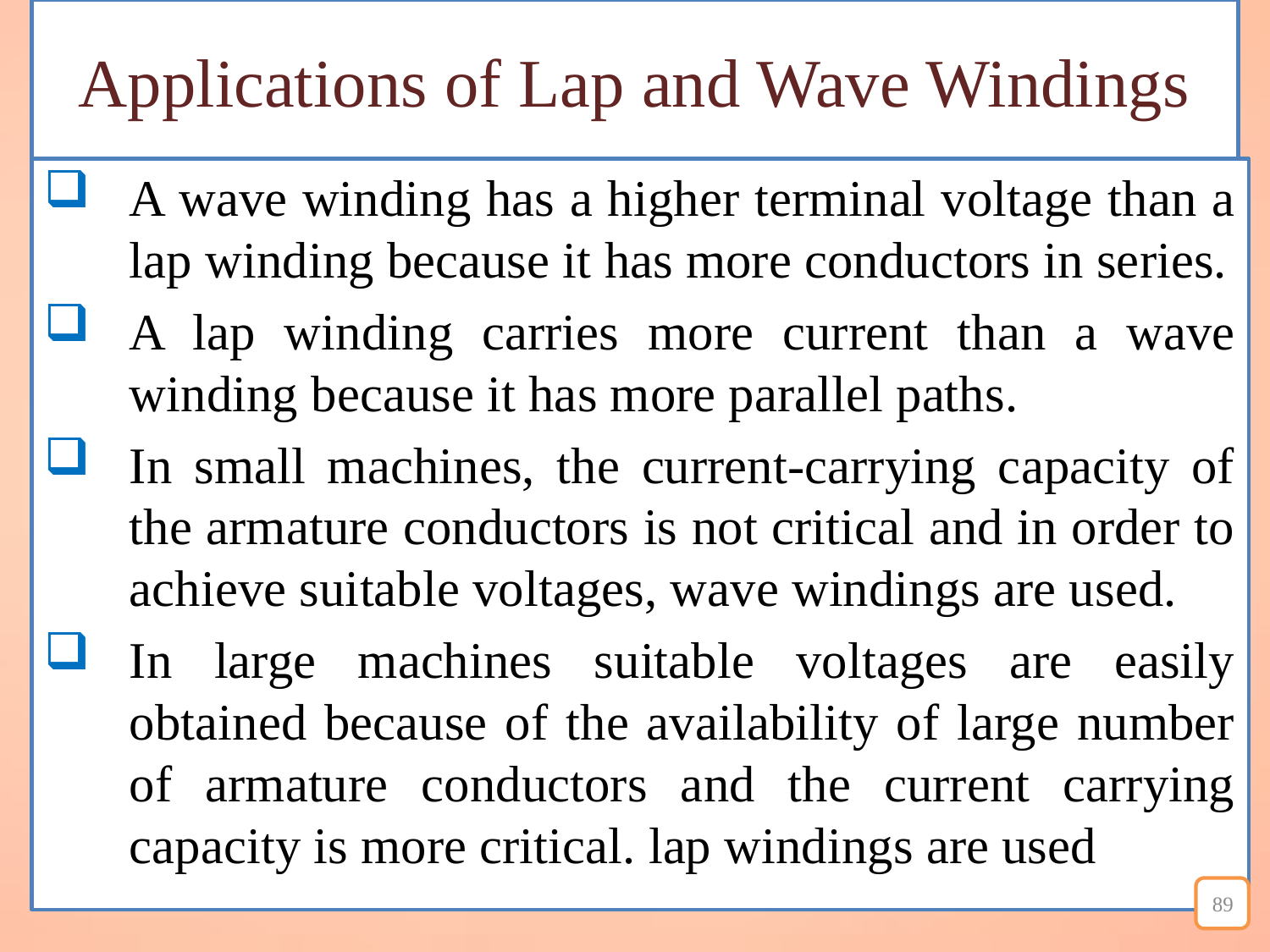

# Applications of Lap and Wave Windings
A wave winding has a higher terminal voltage than a lap winding because it has more conductors in series.
A lap winding carries more current than a wave winding because it has more parallel paths.
In small machines, the current-carrying capacity of the armature conductors is not critical and in order to achieve suitable voltages, wave windings are used.
In large machines suitable voltages are easily obtained because of the availability of large number of armature conductors and the current carrying capacity is more critical. lap windings are used
89